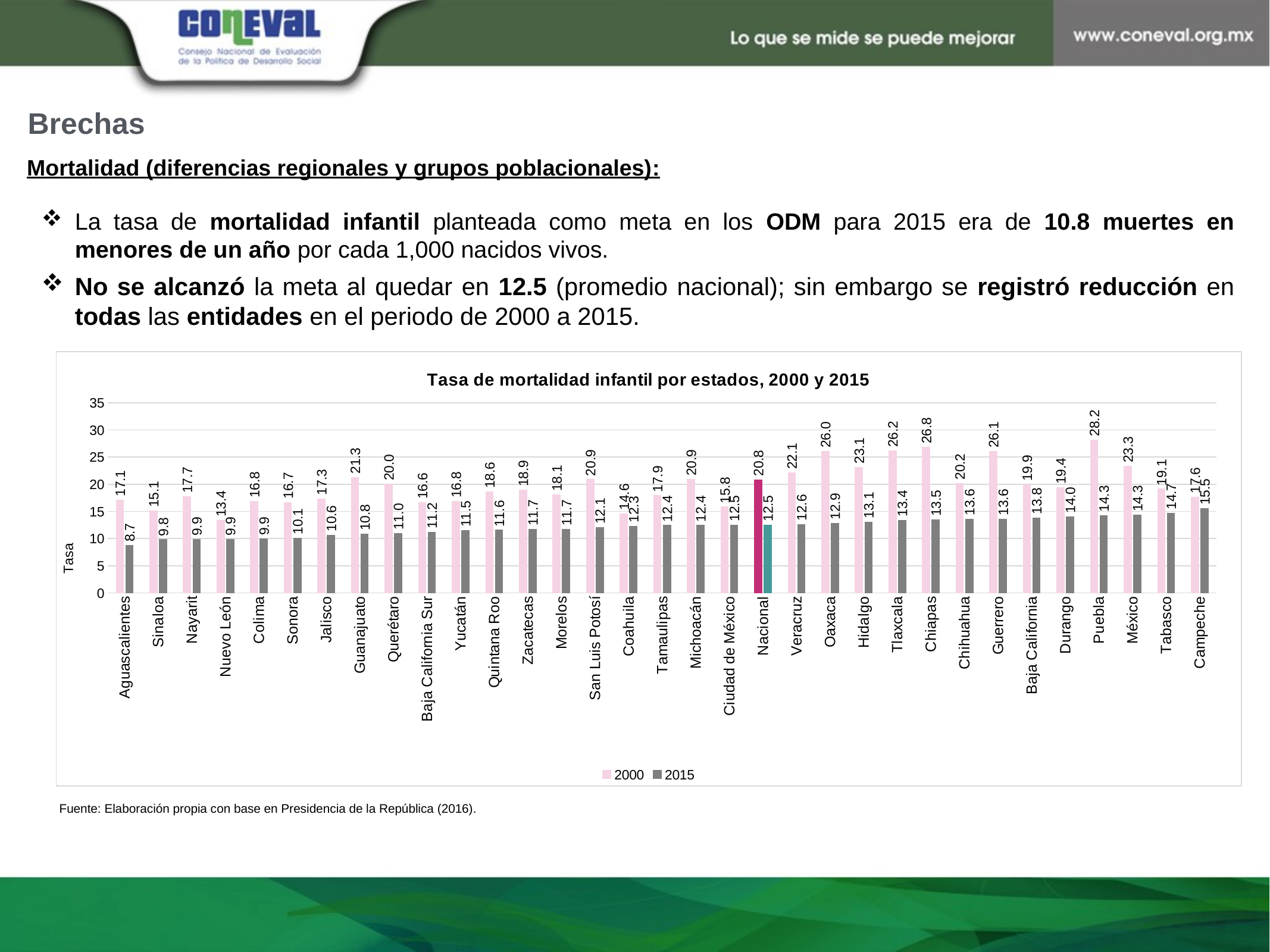

Brechas
Mortalidad (diferencias regionales y grupos poblacionales):
La tasa de mortalidad infantil planteada como meta en los ODM para 2015 era de 10.8 muertes en menores de un año por cada 1,000 nacidos vivos.
No se alcanzó la meta al quedar en 12.5 (promedio nacional); sin embargo se registró reducción en todas las entidades en el periodo de 2000 a 2015.

### Chart: Tasa de mortalidad infantil por estados, 2000 y 2015

| Category |  |  |
|---|---|---|
| Aguascalientes | 17.0918179813277 | 8.74409681227863 |
| Sinaloa | 15.1191927400786 | 9.81133467347804 |
| Nayarit | 17.6939244342343 | 9.86034890465355 |
| Nuevo León | 13.3512779590767 | 9.87190034081561 |
| Colima | 16.8273157980722 | 9.94581756104802 |
| Sonora | 16.681756014871 | 10.1132532858604 |
| Jalisco | 17.301764281498 | 10.6442077540859 |
| Guanajuato | 21.2547191284623 | 10.8054243750271 |
| Querétaro | 20.0478678230435 | 11.0042973892739 |
| Baja California Sur | 16.6309560248954 | 11.1768040819632 |
| Yucatán | 16.8225748100677 | 11.4738081519152 |
| Quintana Roo | 18.5853120929767 | 11.5720750284984 |
| Zacatecas | 18.9272593681117 | 11.7191314821446 |
| Morelos | 18.0544564612093 | 11.7467581998474 |
| San Luis Potosí | 20.8765800887719 | 12.0513689601928 |
| Coahuila | 14.6056132067161 | 12.3035428875866 |
| Tamaulipas | 17.9100610496656 | 12.4342903356247 |
| Michoacán | 20.91426369012 | 12.4381688005577 |
| Ciudad de México | 15.8240061752219 | 12.5080154212747 |
| Nacional | 20.8490336503369 | 12.5159122245457 |
| Veracruz | 22.1186715343644 | 12.642027274925 |
| Oaxaca | 26.0497835497835 | 12.8640988281591 |
| Hidalgo | 23.1214866514242 | 13.0870314519604 |
| Tlaxcala | 26.1650114591291 | 13.4163486643904 |
| Chiapas | 26.8118808683788 | 13.4707378229865 |
| Chihuahua | 20.1609257752464 | 13.6065173350192 |
| Guerrero | 26.0549482227199 | 13.6325532178048 |
| Baja California | 19.8956233396763 | 13.8319585715973 |
| Durango | 19.370651486401 | 14.0430351075878 |
| Puebla | 28.1830886985235 | 14.2774081012985 |
| México | 23.3347391728392 | 14.3253249771646 |
| Tabasco | 19.1064849302382 | 14.717549984132 |
| Campeche | 17.6466840797605 | 15.5259638309007 |
Fuente: Elaboración propia con base en Presidencia de la República (2016).